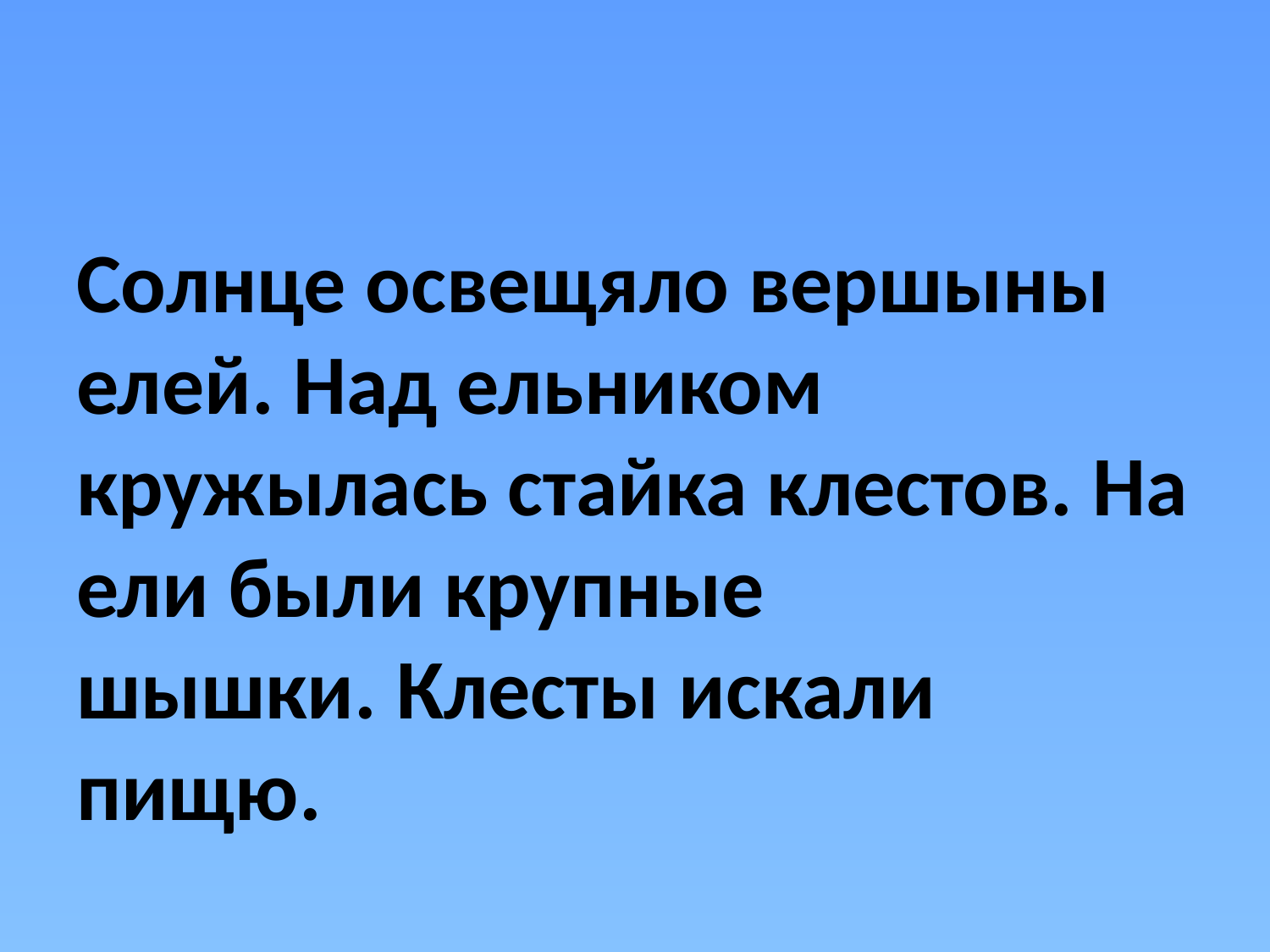

#
Солнце освещяло вершыны елей. Над ельником кружылась стайка клестов. На ели были крупные шышки. Клесты искали пищю.